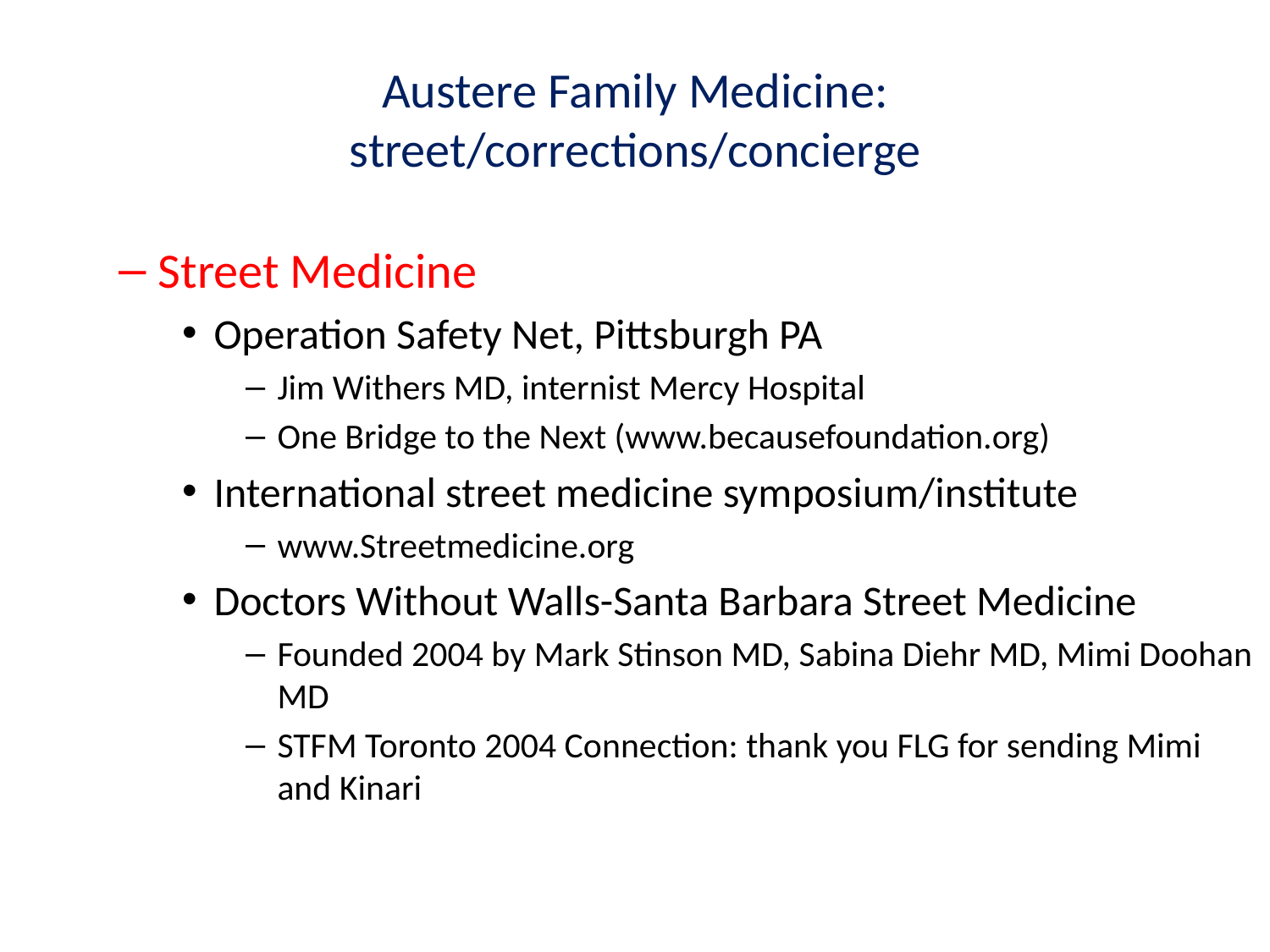

# Austere Family Medicine: street/corrections/concierge
Street Medicine
Operation Safety Net, Pittsburgh PA
Jim Withers MD, internist Mercy Hospital
One Bridge to the Next (www.becausefoundation.org)
International street medicine symposium/institute
www.Streetmedicine.org
Doctors Without Walls-Santa Barbara Street Medicine
Founded 2004 by Mark Stinson MD, Sabina Diehr MD, Mimi Doohan MD
STFM Toronto 2004 Connection: thank you FLG for sending Mimi and Kinari